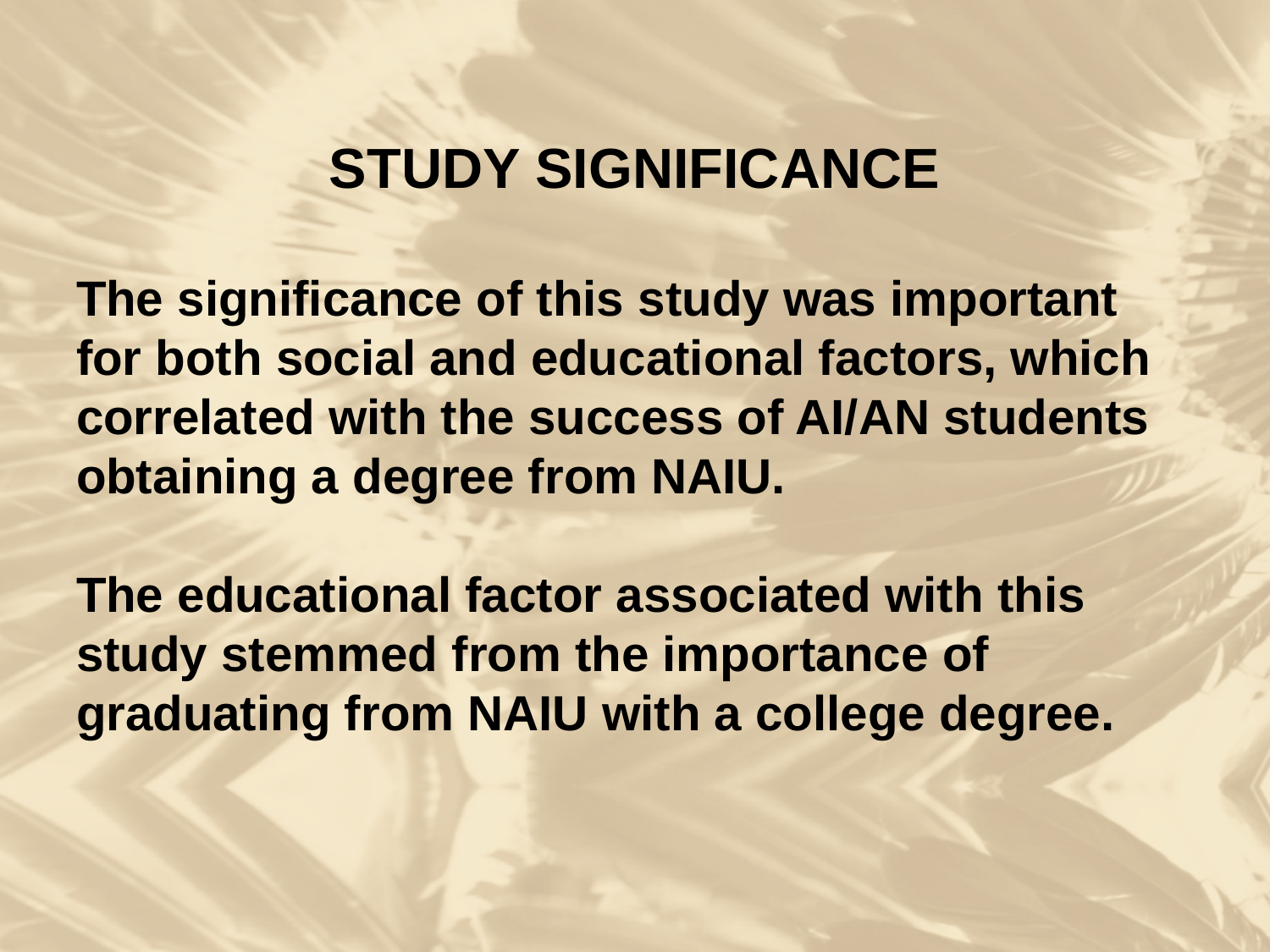

STUDY SIGNIFICANCE

The significance of this study was important for both social and educational factors, which correlated with the success of AI/AN students obtaining a degree from NAIU.

The educational factor associated with this study stemmed from the importance of graduating from NAIU with a college degree.